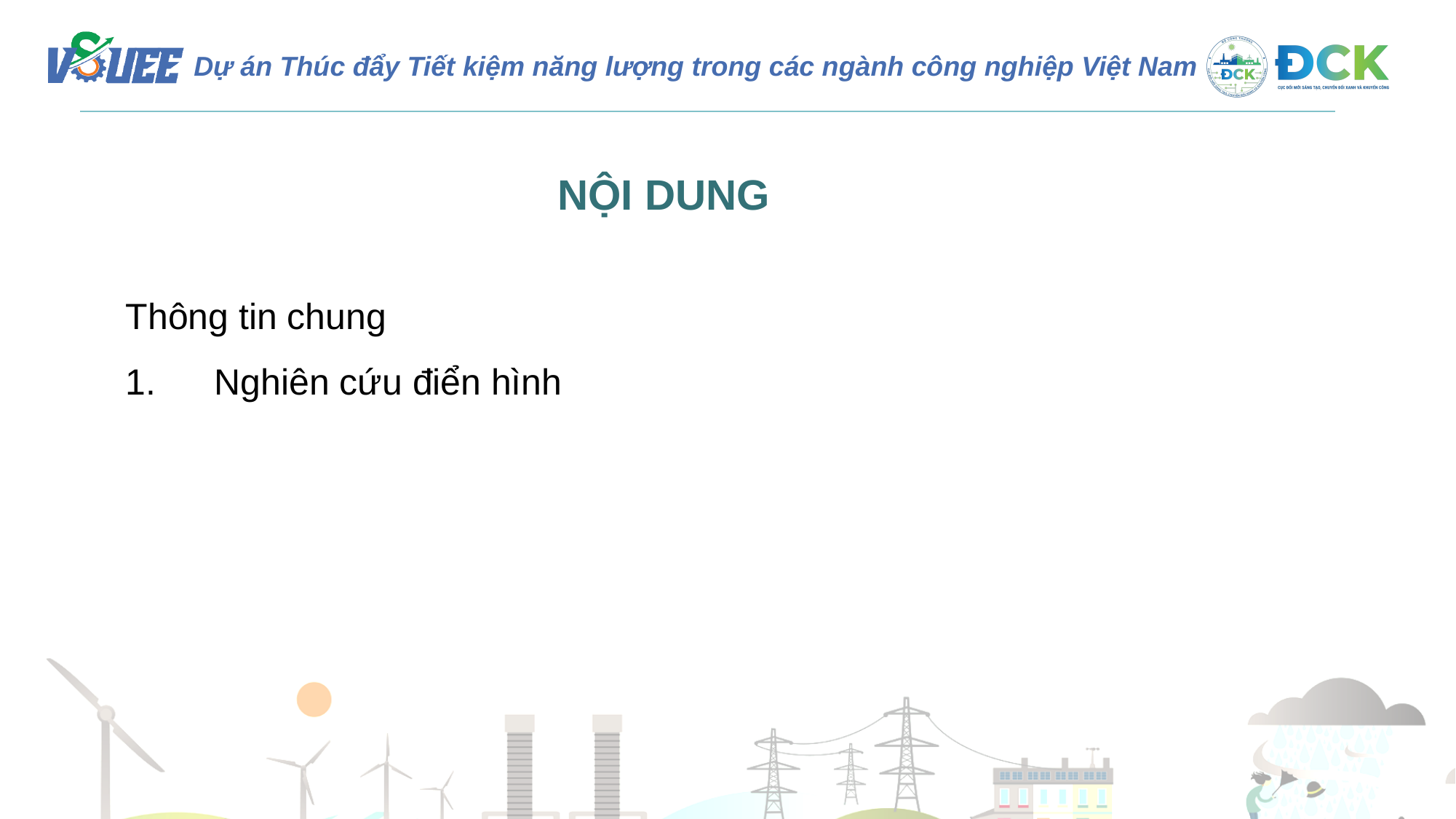

NỘI DUNG
Thông tin chung
Nghiên cứu điển hình